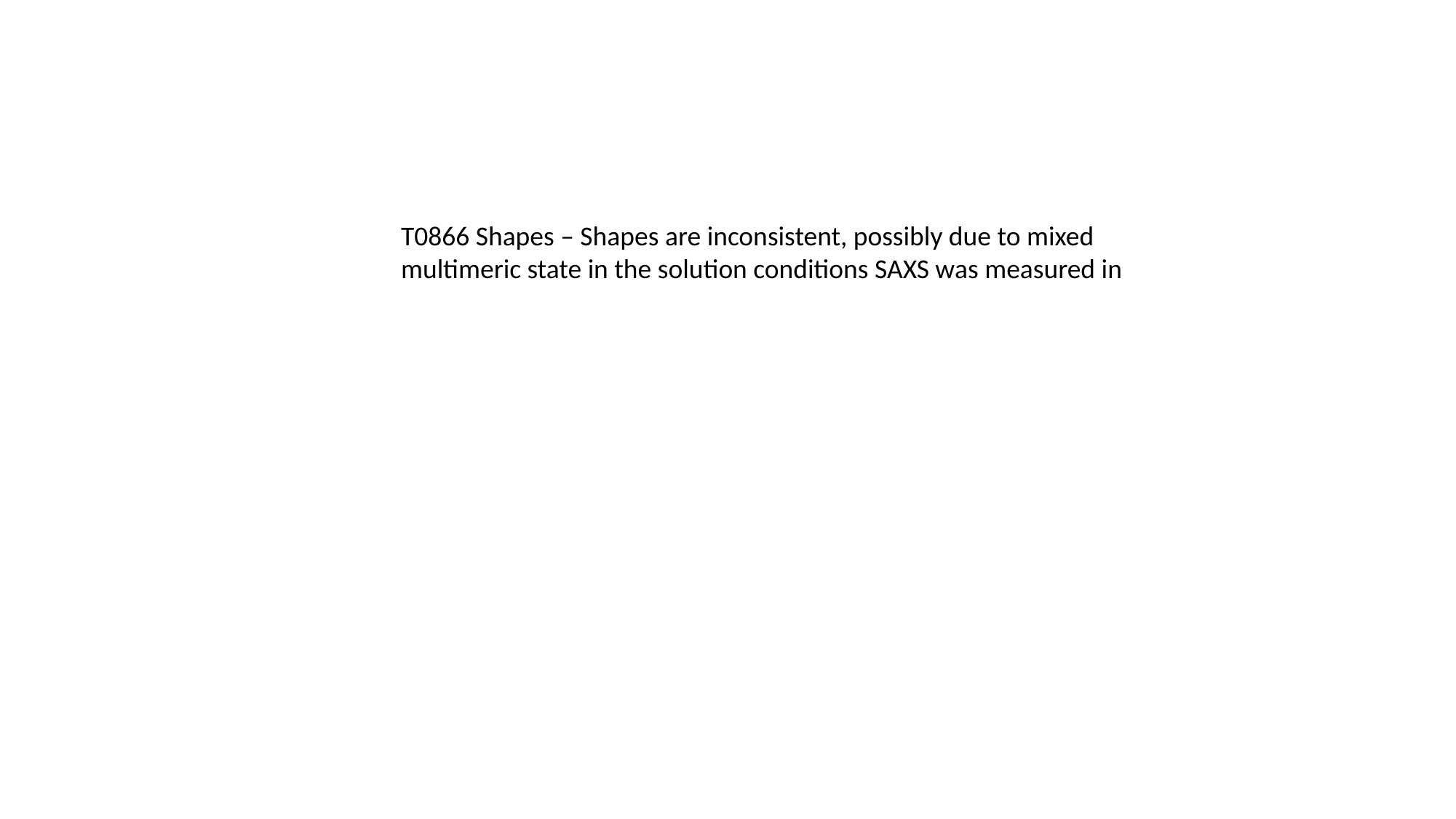

T0866 Shapes – Shapes are inconsistent, possibly due to mixed multimeric state in the solution conditions SAXS was measured in